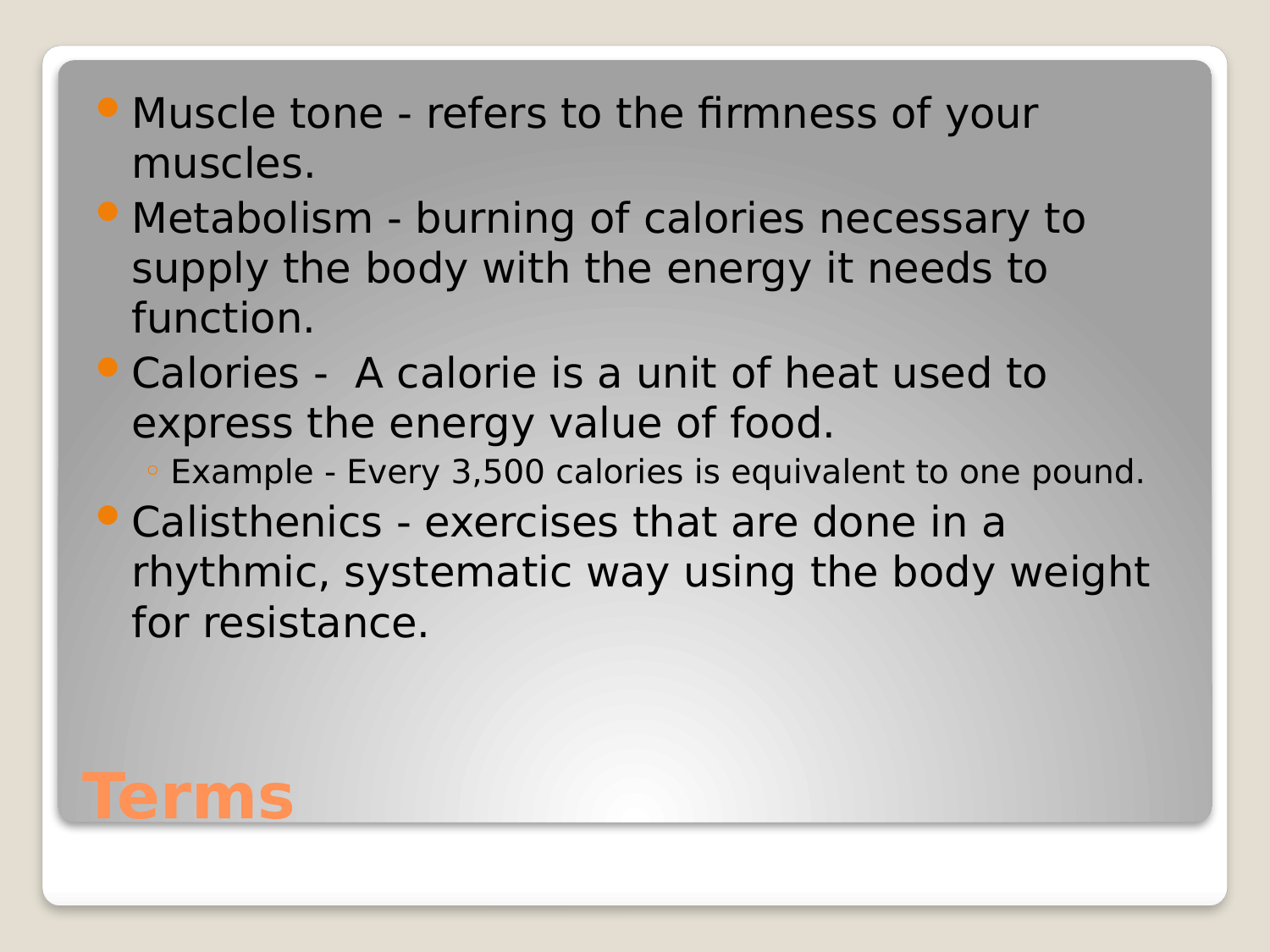

Muscle tone - refers to the firmness of your muscles.
Metabolism - burning of calories necessary to supply the body with the energy it needs to function.
Calories -  A calorie is a unit of heat used to express the energy value of food.
Example - Every 3,500 calories is equivalent to one pound.
Calisthenics - exercises that are done in a rhythmic, systematic way using the body weight for resistance.

# Terms